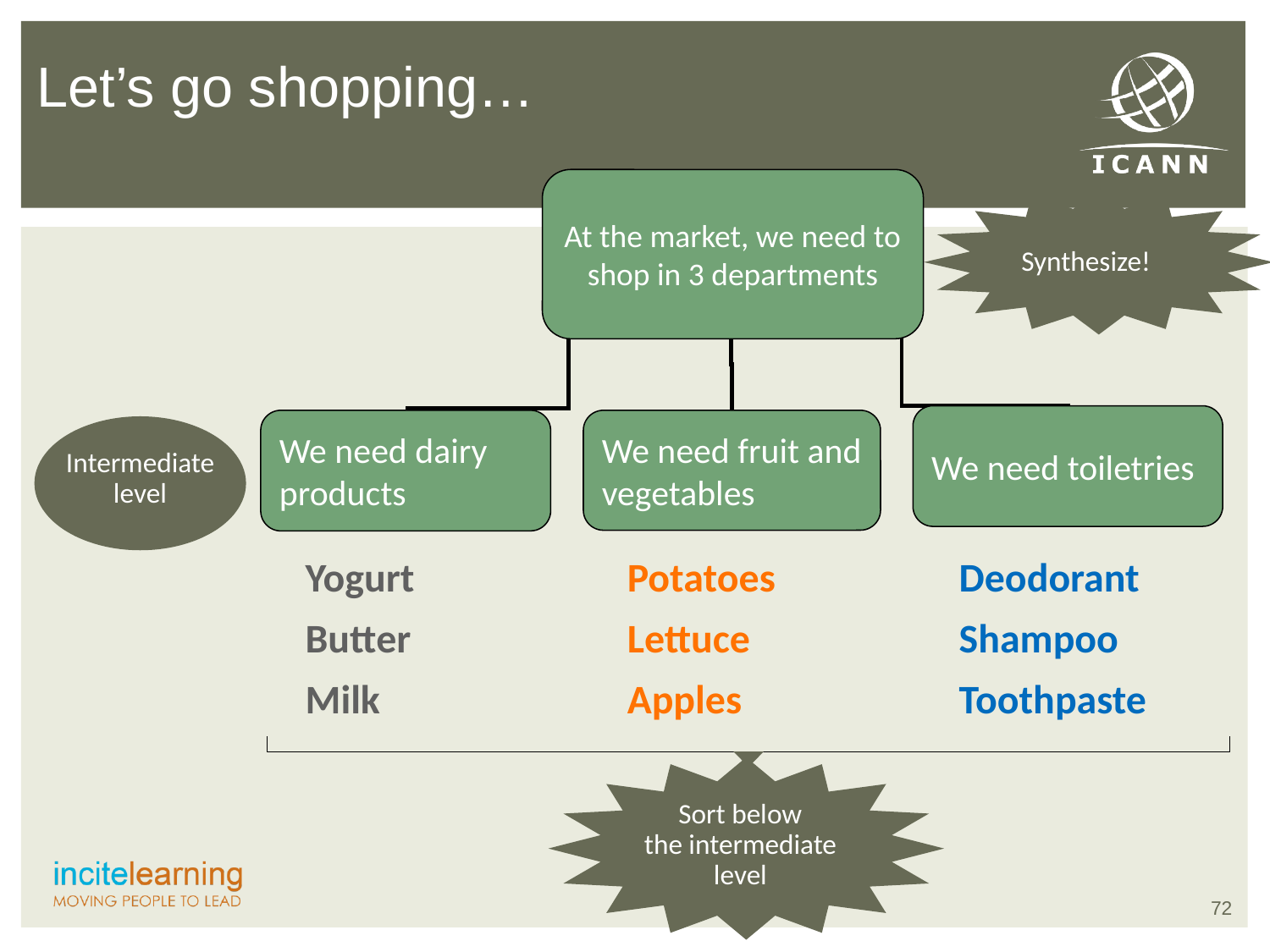

Let’s go shopping…
At the market, we need to shop in 3 departments

Synthesize!

We need toiletries
We need dairy products
We need fruit and vegetables

Intermediate level
Yogurt
Butter
Milk
Potatoes
Lettuce
Apples
Deodorant
Shampoo
Toothpaste

Sort below
the intermediate
level
72